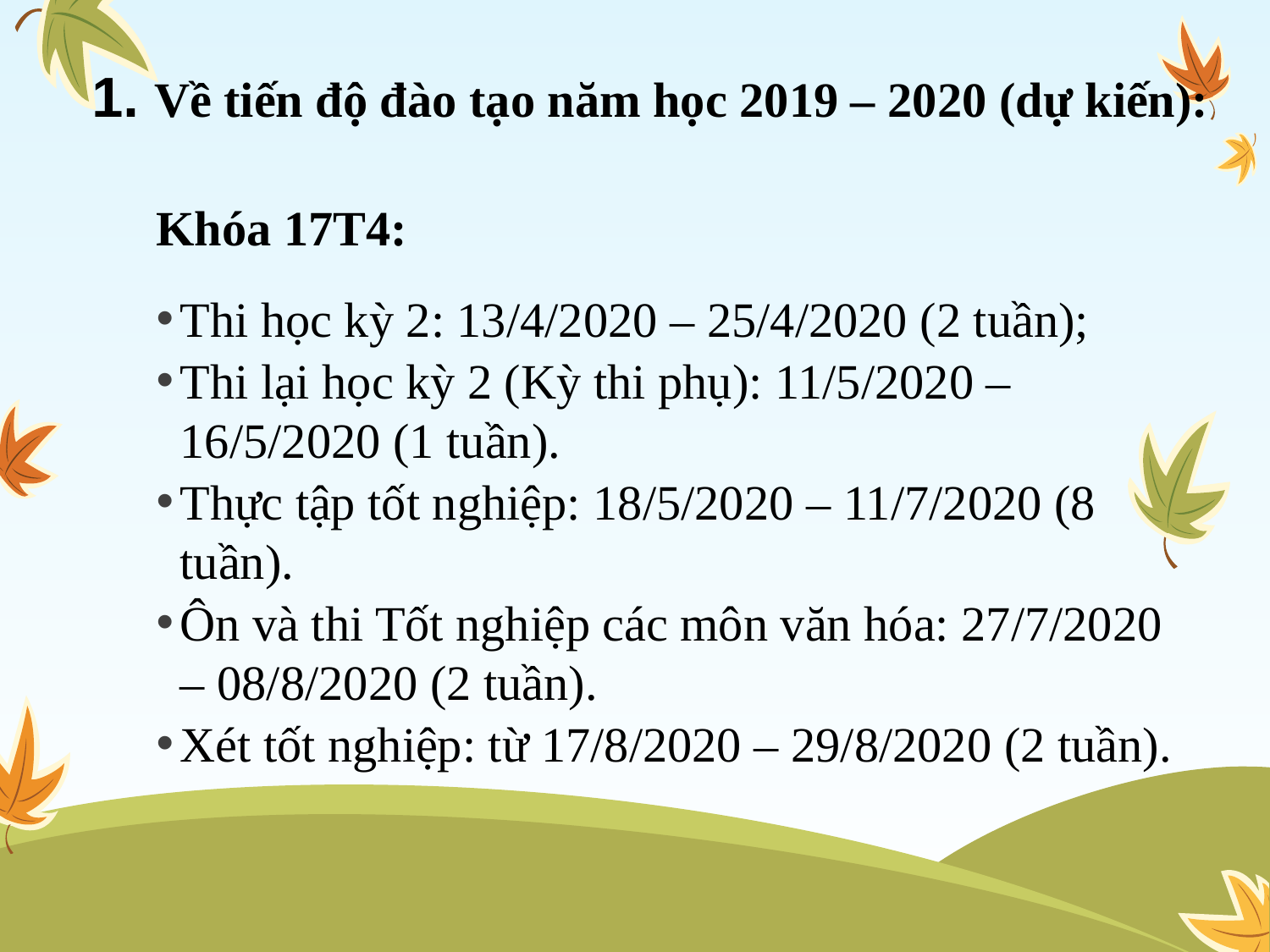

# 1. Về tiến độ đào tạo năm học 2019 – 2020 (dự kiến):
Khóa 17T4:

Thi học kỳ 2: 13/4/2020 – 25/4/2020 (2 tuần);
Thi lại học kỳ 2 (Kỳ thi phụ): 11/5/2020 – 16/5/2020 (1 tuần).
Thực tập tốt nghiệp: 18/5/2020 – 11/7/2020 (8 tuần).
Ôn và thi Tốt nghiệp các môn văn hóa: 27/7/2020 – 08/8/2020 (2 tuần).
Xét tốt nghiệp: từ 17/8/2020 – 29/8/2020 (2 tuần).